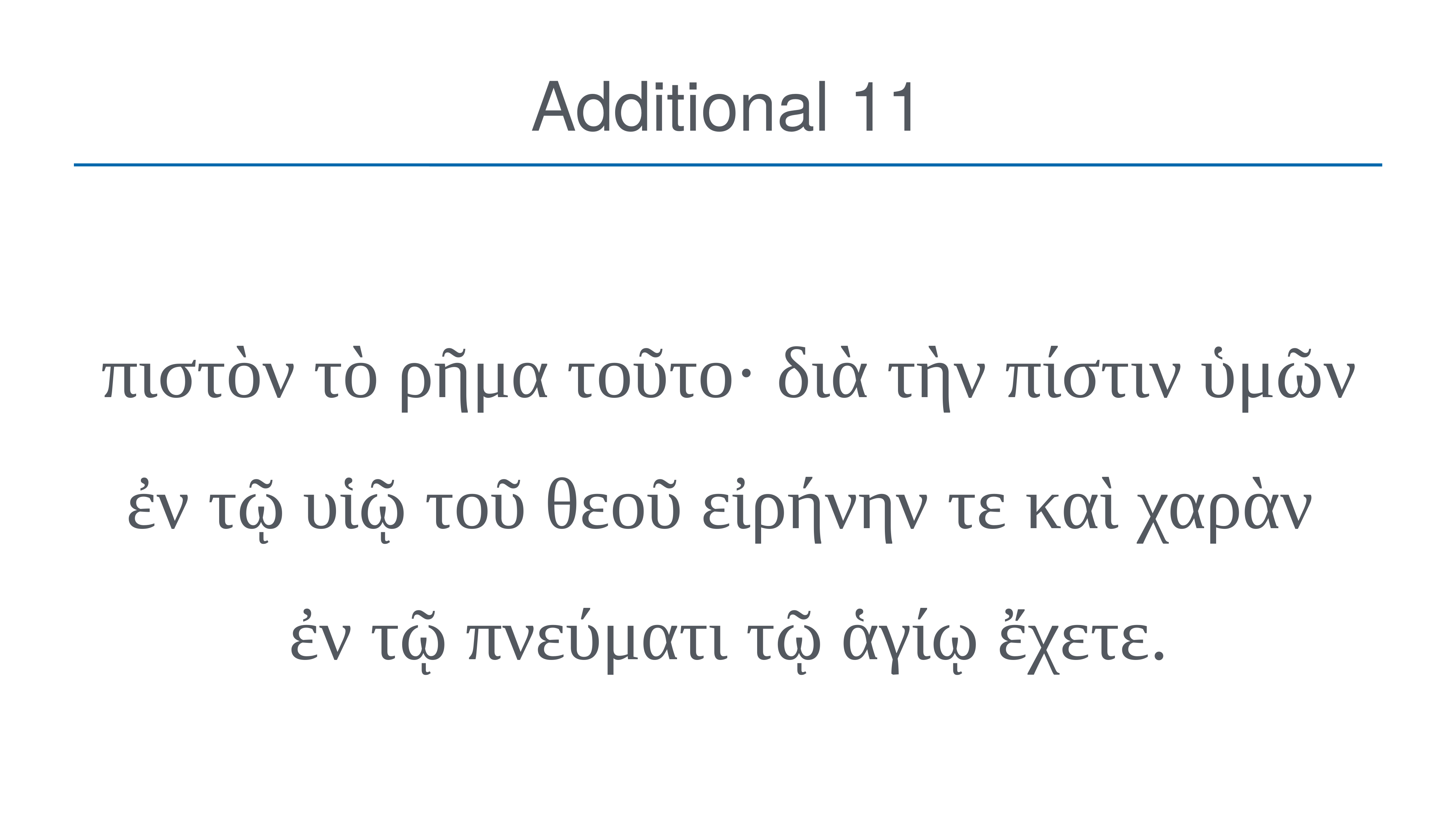

# Additional 11
πιστὸν τὸ ρῆμα τοῦτο· διὰ τὴν πίστιν ὑμῶν ἐν τῷ υἱῷ τοῦ θεοῦ εἰρήνην τε καὶ χαρὰν
ἐν τῷ πνεύματι τῷ ἁγίῳ ἔχετε.